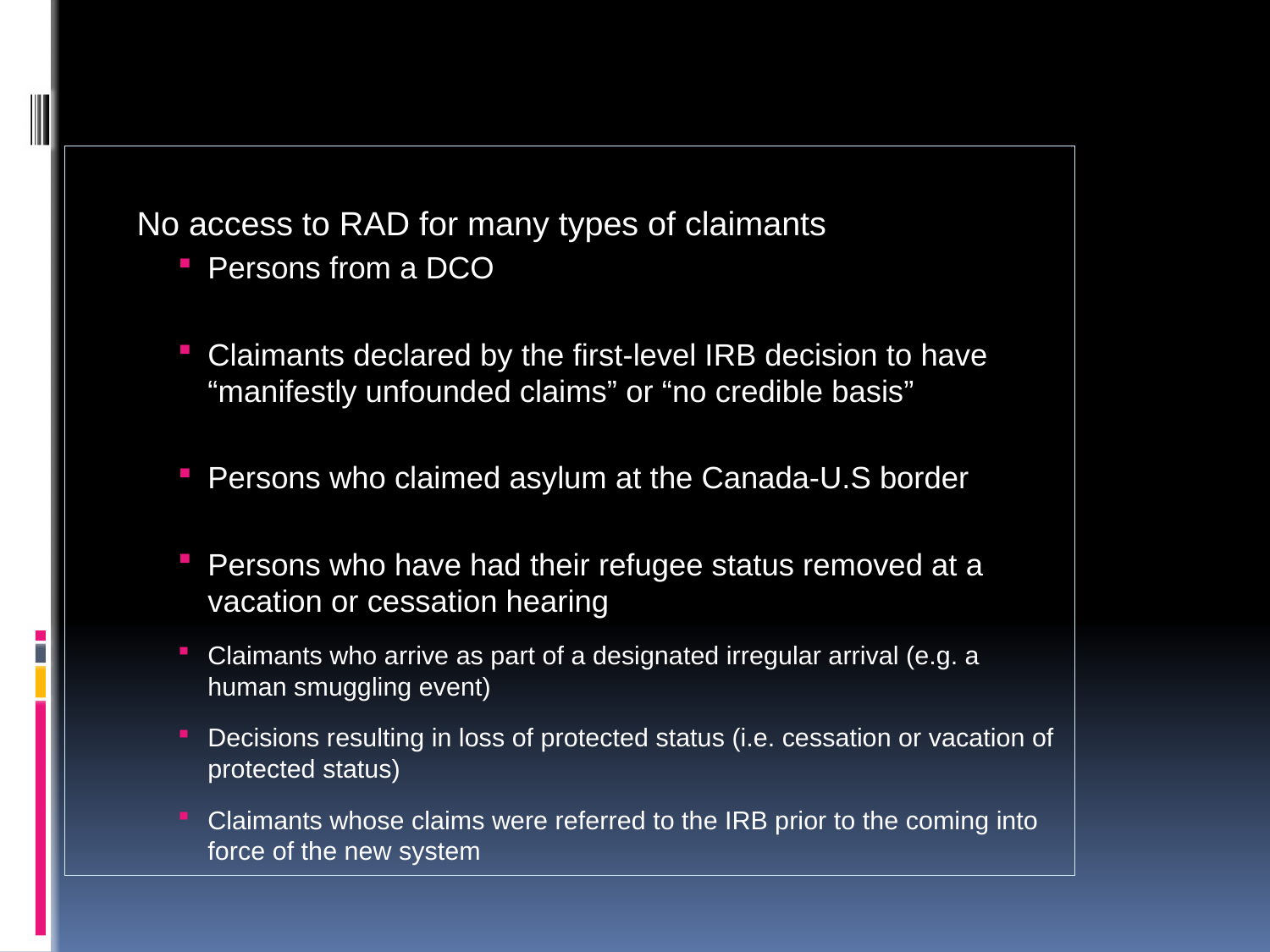

No access to RAD for many types of claimants
Persons from a DCO

Claimants declared by the first-level IRB decision to have “manifestly unfounded claims” or “no credible basis”

Persons who claimed asylum at the Canada-U.S border

Persons who have had their refugee status removed at a vacation or cessation hearing
Claimants who arrive as part of a designated irregular arrival (e.g. a human smuggling event)
Decisions resulting in loss of protected status (i.e. cessation or vacation of protected status)
Claimants whose claims were referred to the IRB prior to the coming into force of the new system